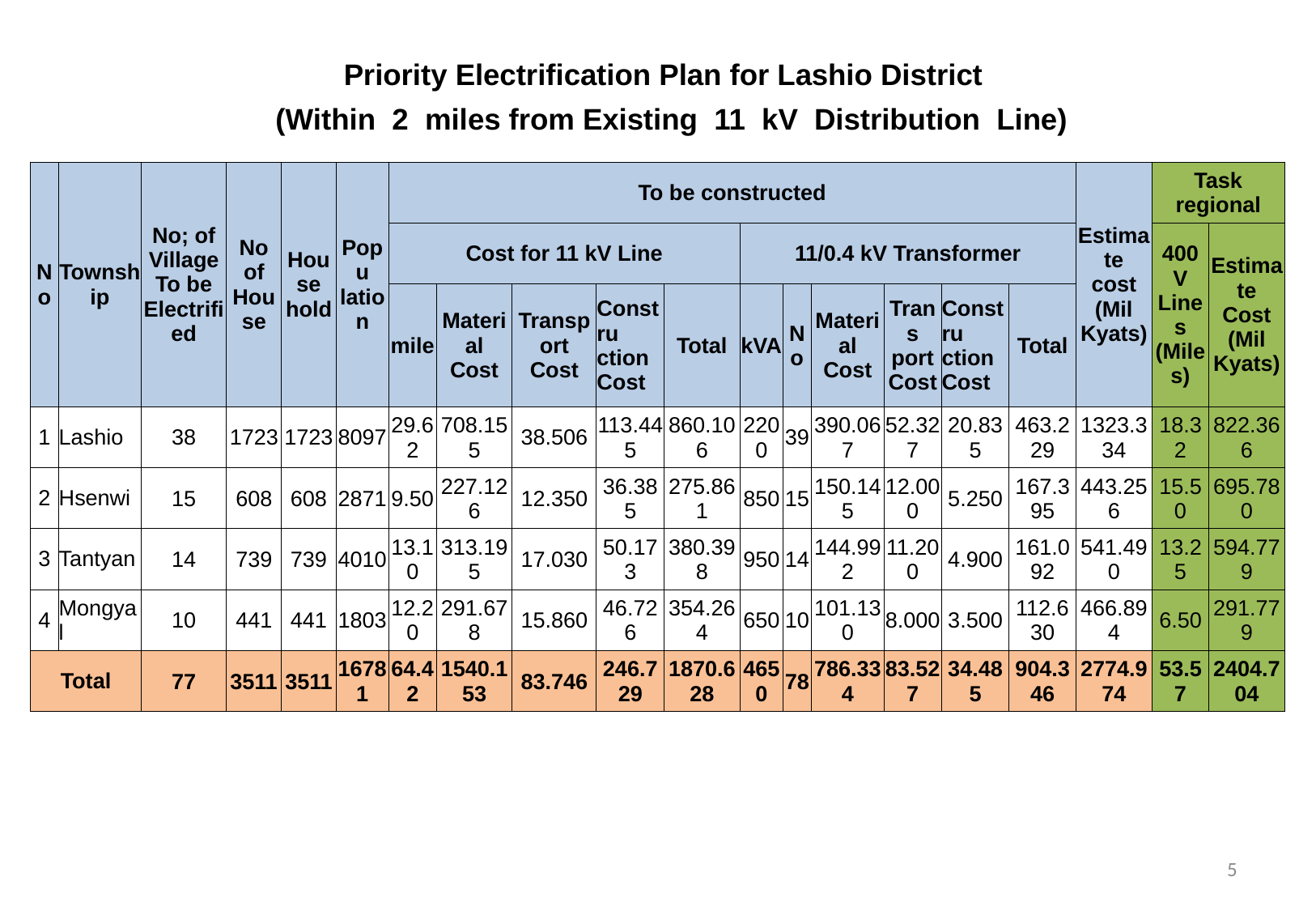

# Priority Electrification Plan for Lashio District (Within  2  miles from Existing  11  kV  Distribution  Line)
| No | Township | No; of Village To be Electrified | No of House | House hold | Popu lation | To be constructed |  |  |  |  |  |  |  |  |  |  | Estimate cost (Mil Kyats) | Task regional |  |
| --- | --- | --- | --- | --- | --- | --- | --- | --- | --- | --- | --- | --- | --- | --- | --- | --- | --- | --- | --- |
|  |  |  |  |  |  | Cost for 11 kV Line |  |  |  |  | 11/0.4 kV Transformer |  |  |  |  |  |  | 400 V Lines (Miles) | Estimate Cost (Mil Kyats) |
|  |  |  |  |  |  | mile | Material Cost | Transport Cost | Constru ction Cost | Total | kVA | No | Material Cost | Trans port Cost | Constru ction Cost | Total |  |  |  |
| 1 | Lashio | 38 | 1723 | 1723 | 8097 | 29.62 | 708.155 | 38.506 | 113.445 | 860.106 | 2200 | 39 | 390.067 | 52.327 | 20.835 | 463.229 | 1323.334 | 18.32 | 822.366 |
| 2 | Hsenwi | 15 | 608 | 608 | 2871 | 9.50 | 227.126 | 12.350 | 36.385 | 275.861 | 850 | 15 | 150.145 | 12.000 | 5.250 | 167.395 | 443.256 | 15.50 | 695.780 |
| 3 | Tantyan | 14 | 739 | 739 | 4010 | 13.10 | 313.195 | 17.030 | 50.173 | 380.398 | 950 | 14 | 144.992 | 11.200 | 4.900 | 161.092 | 541.490 | 13.25 | 594.779 |
| 4 | Mongyal | 10 | 441 | 441 | 1803 | 12.20 | 291.678 | 15.860 | 46.726 | 354.264 | 650 | 10 | 101.130 | 8.000 | 3.500 | 112.630 | 466.894 | 6.50 | 291.779 |
| Total |  | 77 | 3511 | 3511 | 16781 | 64.42 | 1540.153 | 83.746 | 246.729 | 1870.628 | 4650 | 78 | 786.334 | 83.527 | 34.485 | 904.346 | 2774.974 | 53.57 | 2404.704 |
5